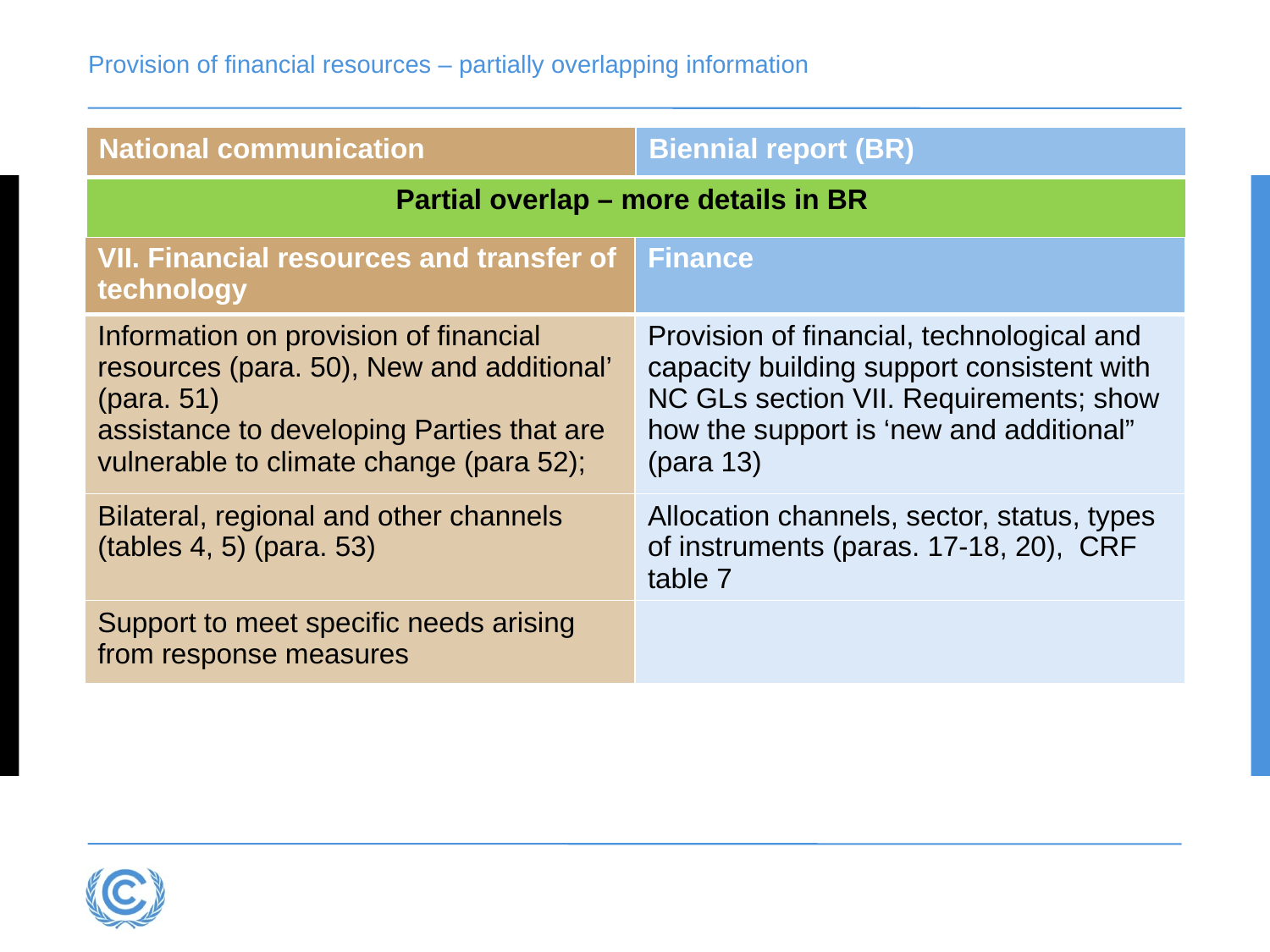

# Provision of financial resources – partially overlapping information
| National communication | Biennial report (BR) |
| --- | --- |
| Partial overlap – more details in BR |  |
| VII. Financial resources and transfer of technology | Finance |
| --- | --- |
| Information on provision of financial resources (para. 50), New and additional’ (para. 51) assistance to developing Parties that are vulnerable to climate change (para 52); | Provision of financial, technological and capacity building support consistent with NC GLs section VII. Requirements; show how the support is ‘new and additional” (para 13) |
| Bilateral, regional and other channels (tables 4, 5) (para. 53) | Allocation channels, sector, status, types of instruments (paras. 17-18, 20), CRF table 7 |
| Support to meet specific needs arising from response measures |  |